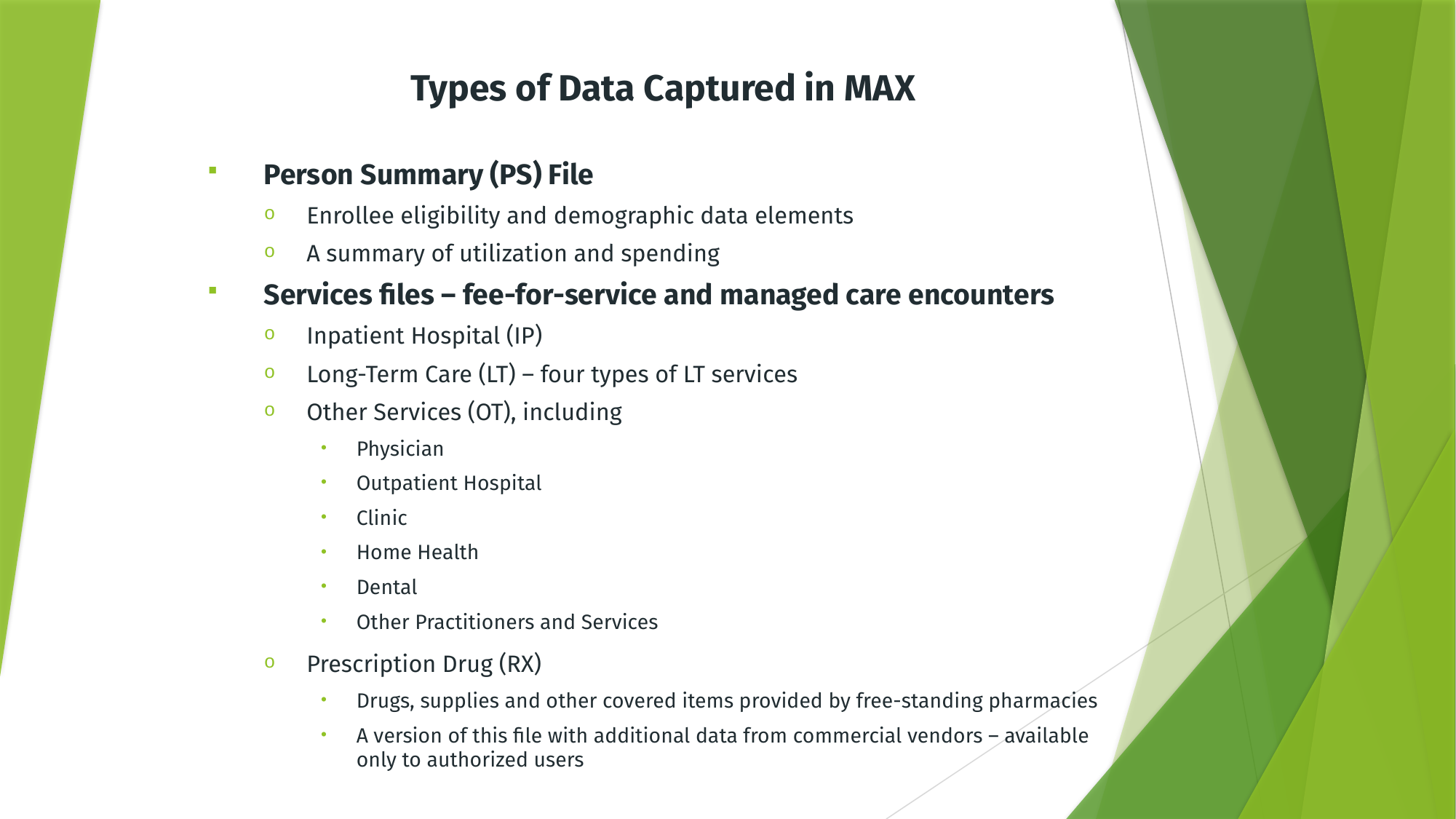

# Types of Data Captured in MAX
Person Summary (PS) File
Enrollee eligibility and demographic data elements
A summary of utilization and spending
Services files – fee-for-service and managed care encounters
Inpatient Hospital (IP)
Long-Term Care (LT) – four types of LT services
Other Services (OT), including
Physician
Outpatient Hospital
Clinic
Home Health
Dental
Other Practitioners and Services
Prescription Drug (RX)
Drugs, supplies and other covered items provided by free-standing pharmacies
A version of this file with additional data from commercial vendors – available only to authorized users